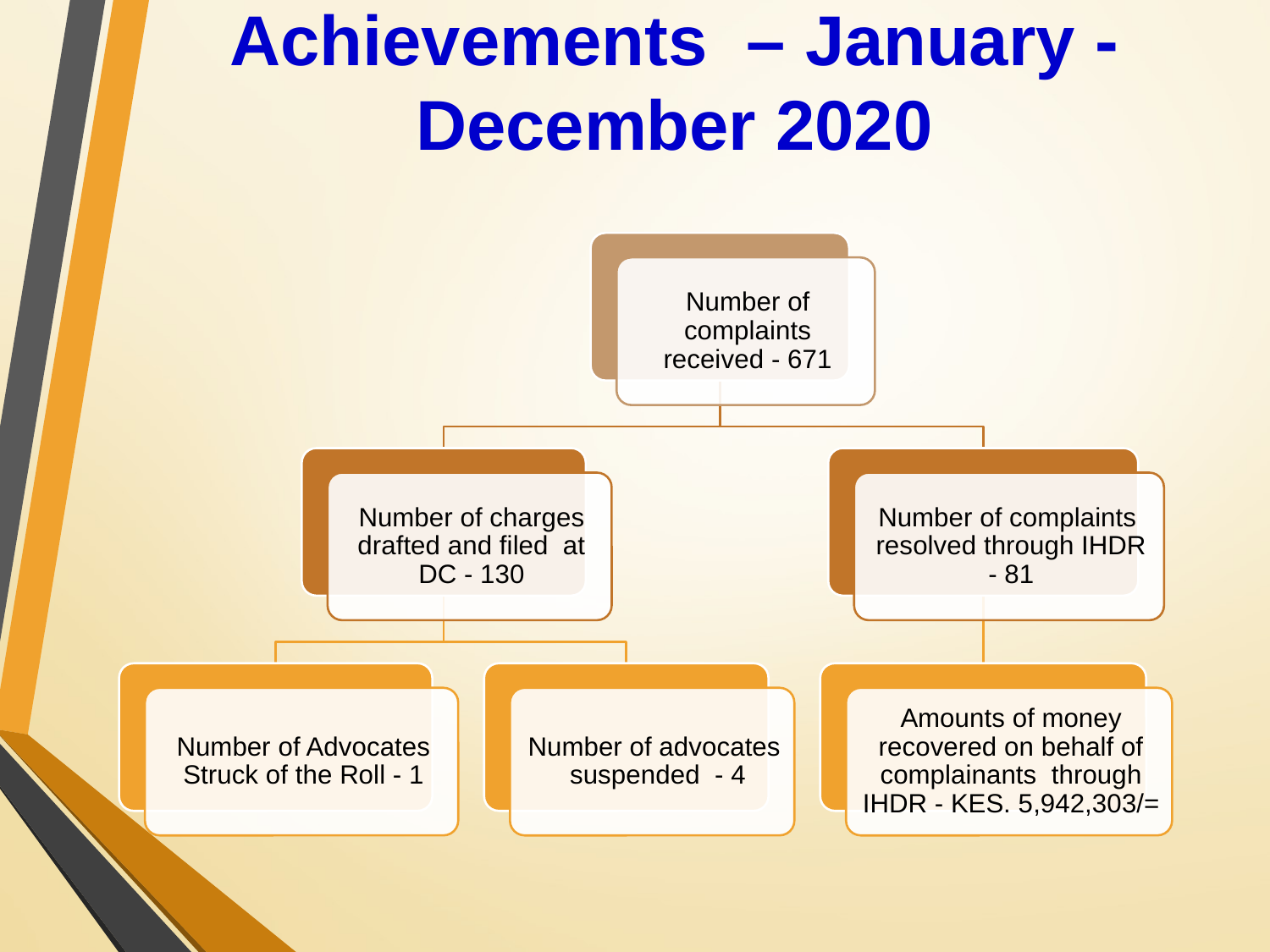

# Achievements  – January - December 2020

Number of complaints received - 671
Number of charges drafted and filed  at DC - 130
Number of Advocates Struck of the Roll - 1
Number of advocates  suspended  - 4
Number of complaints  resolved through IHDR - 81
Amounts of money recovered on behalf of complainants  through IHDR - KES. 5,942,303/=